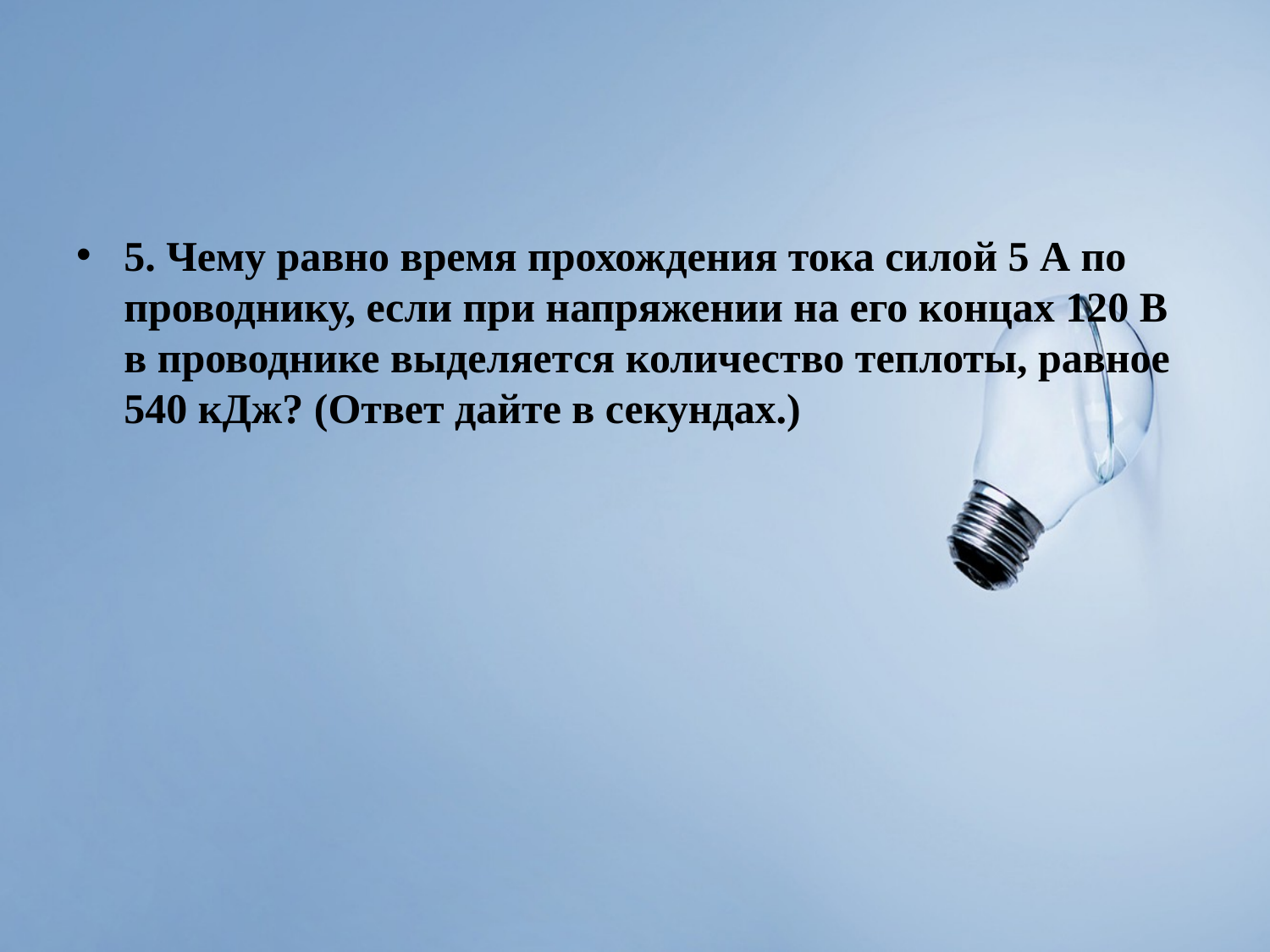

#
5. Чему равно время прохождения тока силой 5 А по проводнику, если при напряжении на его концах 120 В в проводнике выделяется количество теплоты, равное 540 кДж? (Ответ дайте в секундах.)